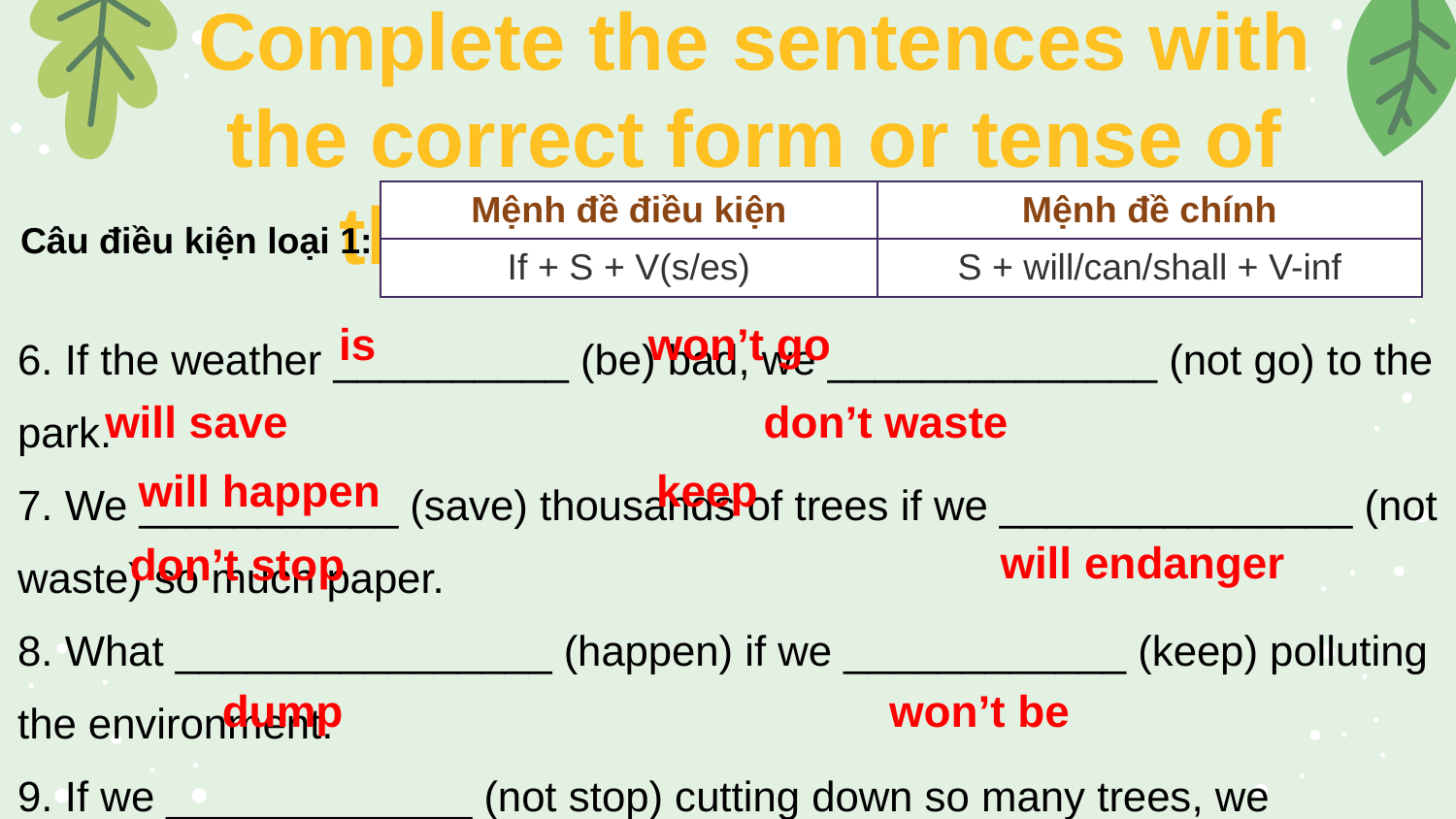

Complete the sentences with the correct form or tense of the verbs in brackets.
| Mệnh đề điều kiện | Mệnh đề chính |
| --- | --- |
| If + S + V(s/es) | S + will/can/shall + V-inf |
Câu điều kiện loại 1:
6. If the weather __________ (be) bad, we ______________ (not go) to the park.
7. We ___________ (save) thousands of trees if we _______________ (not waste) so much paper.
8. What ________________ (happen) if we ____________ (keep) polluting the environment.
9. If we _____________ (not stop) cutting down so many trees, we __________________ (endanger) our oxygen supply.
10. If people _________ (dump) chemicals into rivers, they ___________ (not be) able to swim in them in the future.
is
won’t go
will save
don’t waste
will happen
keep
will endanger
don’t stop
won’t be
dump